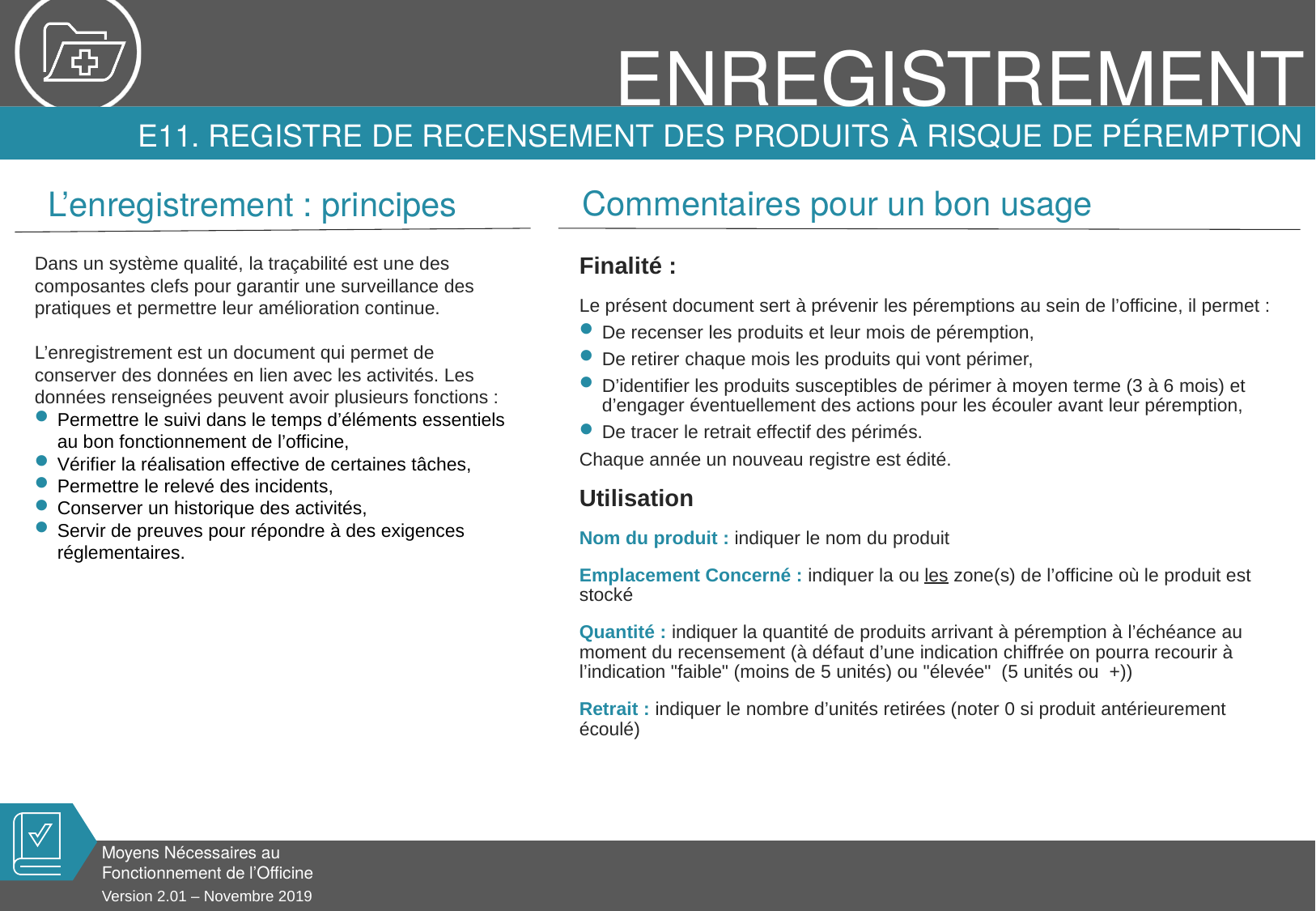

# E11. Registre de recensement des produits à risque de péremption
Finalité :
Le présent document sert à prévenir les péremptions au sein de l’officine, il permet :
De recenser les produits et leur mois de péremption,
De retirer chaque mois les produits qui vont périmer,
D’identifier les produits susceptibles de périmer à moyen terme (3 à 6 mois) et d’engager éventuellement des actions pour les écouler avant leur péremption,
De tracer le retrait effectif des périmés.
Chaque année un nouveau registre est édité.
Utilisation
Nom du produit : indiquer le nom du produit
Emplacement Concerné : indiquer la ou les zone(s) de l’officine où le produit est stocké
Quantité : indiquer la quantité de produits arrivant à péremption à l’échéance au moment du recensement (à défaut d’une indication chiffrée on pourra recourir à l’indication "faible" (moins de 5 unités) ou "élevée"  (5 unités ou  +))
Retrait : indiquer le nombre d’unités retirées (noter 0 si produit antérieurement écoulé)